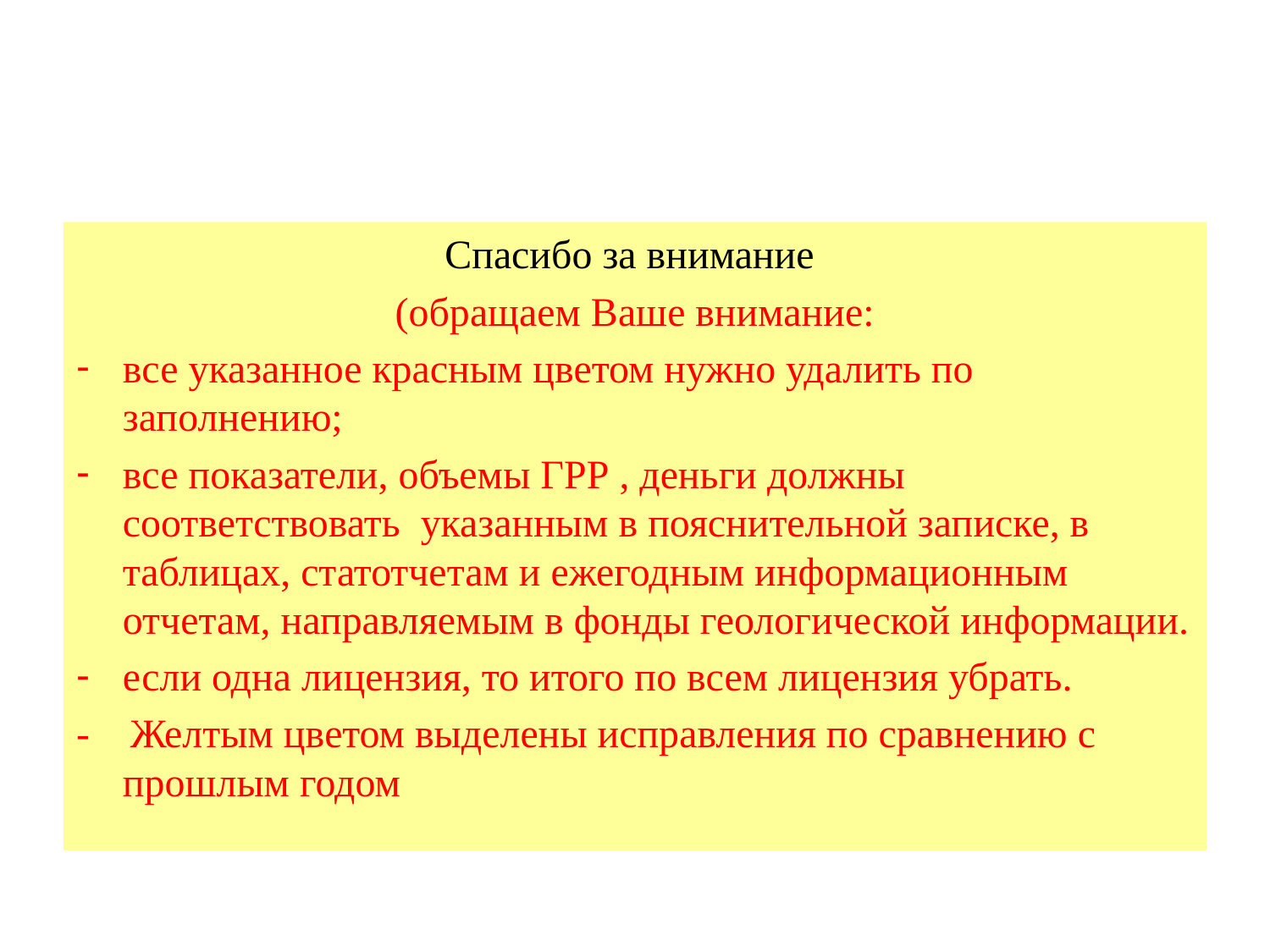

Спасибо за внимание
(обращаем Ваше внимание:
все указанное красным цветом нужно удалить по заполнению;
все показатели, объемы ГРР , деньги должны соответствовать  указанным в пояснительной записке, в таблицах, статотчетам и ежегодным информационным отчетам, направляемым в фонды геологической информации.
если одна лицензия, то итого по всем лицензия убрать.
-    Желтым цветом выделены исправления по сравнению с  прошлым годом